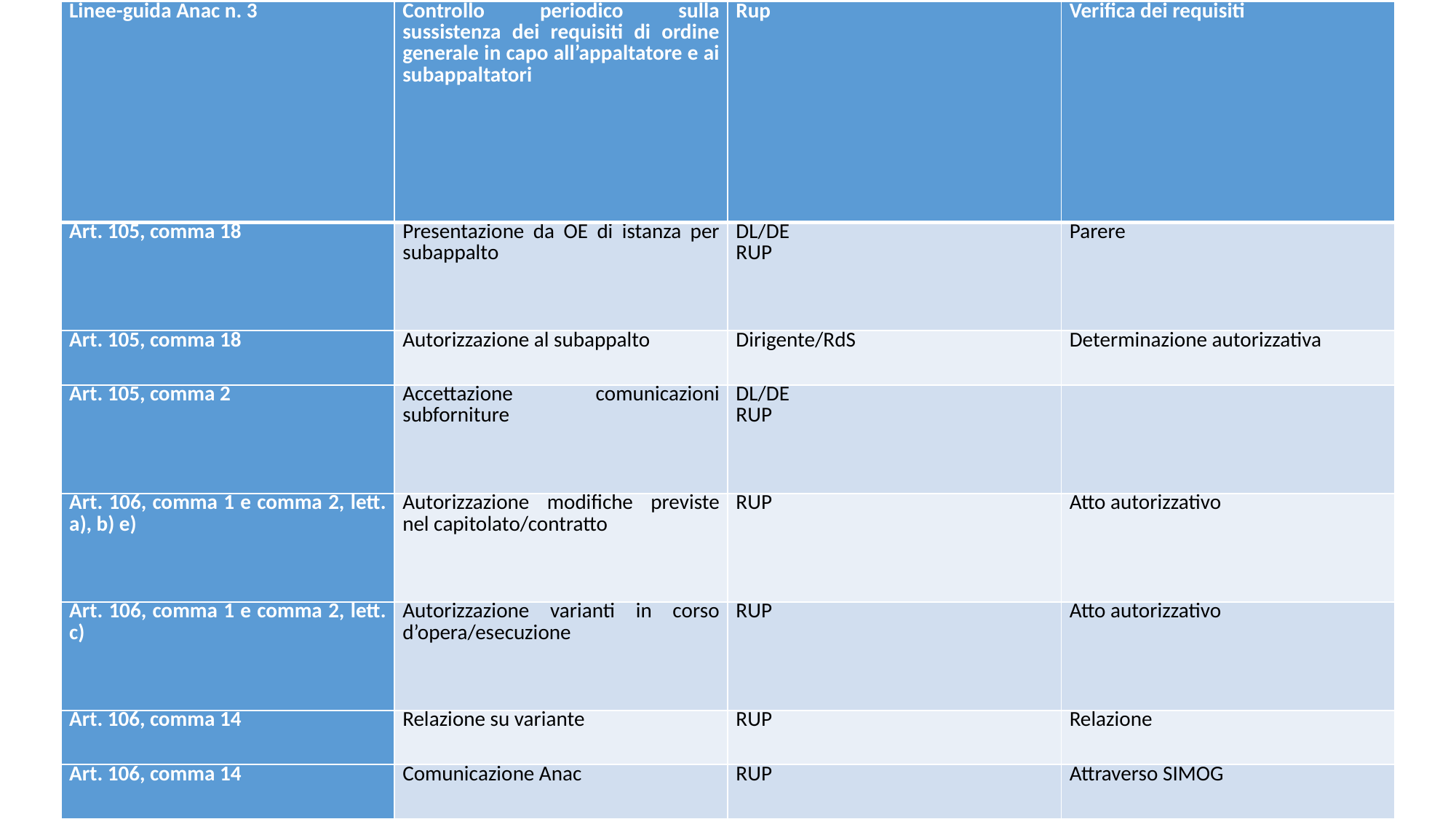

#
| Linee-guida Anac n. 3 | Controllo periodico sulla sussistenza dei requisiti di ordine generale in capo all’appaltatore e ai subappaltatori | Rup | Verifica dei requisiti |
| --- | --- | --- | --- |
| Art. 105, comma 18 | Presentazione da OE di istanza per subappalto | DL/DE RUP | Parere |
| Art. 105, comma 18 | Autorizzazione al subappalto | Dirigente/RdS | Determinazione autorizzativa |
| Art. 105, comma 2 | Accettazione comunicazioni subforniture | DL/DE RUP |  |
| Art. 106, comma 1 e comma 2, lett. a), b) e) | Autorizzazione modifiche previste nel capitolato/contratto | RUP | Atto autorizzativo |
| Art. 106, comma 1 e comma 2, lett. c) | Autorizzazione varianti in corso d’opera/esecuzione | RUP | Atto autorizzativo |
| Art. 106, comma 14 | Relazione su variante | RUP | Relazione |
| Art. 106, comma 14 | Comunicazione Anac | RUP | Attraverso SIMOG |